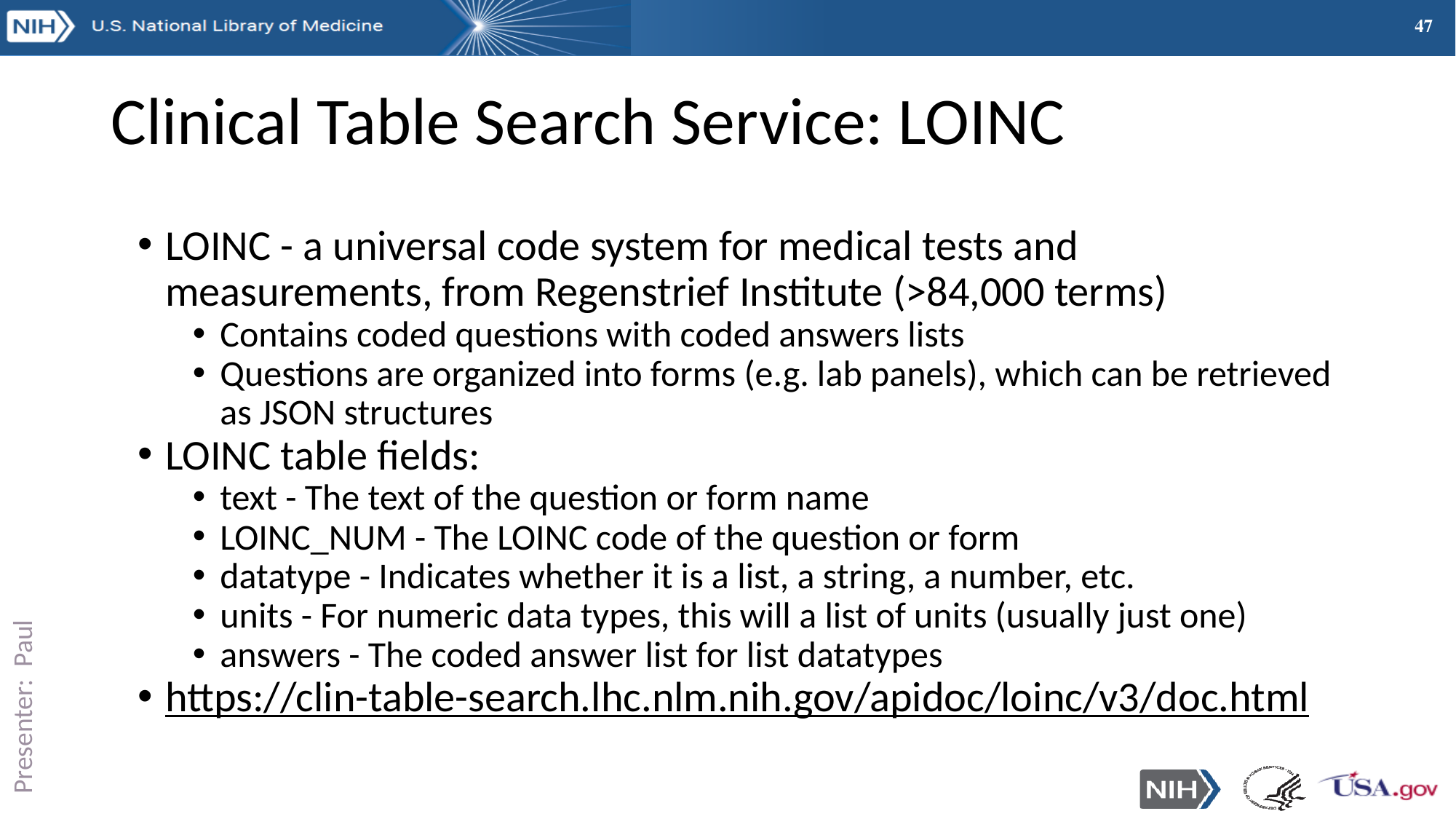

# Clinical Table Search Service: LOINC
LOINC - a universal code system for medical tests and measurements, from Regenstrief Institute (>84,000 terms)
Contains coded questions with coded answers lists
Questions are organized into forms (e.g. lab panels), which can be retrieved as JSON structures
LOINC table fields:
text - The text of the question or form name
LOINC_NUM - The LOINC code of the question or form
datatype - Indicates whether it is a list, a string, a number, etc.
units - For numeric data types, this will a list of units (usually just one)
answers - The coded answer list for list datatypes
https://clin-table-search.lhc.nlm.nih.gov/apidoc/loinc/v3/doc.html

Presenter:  Paul